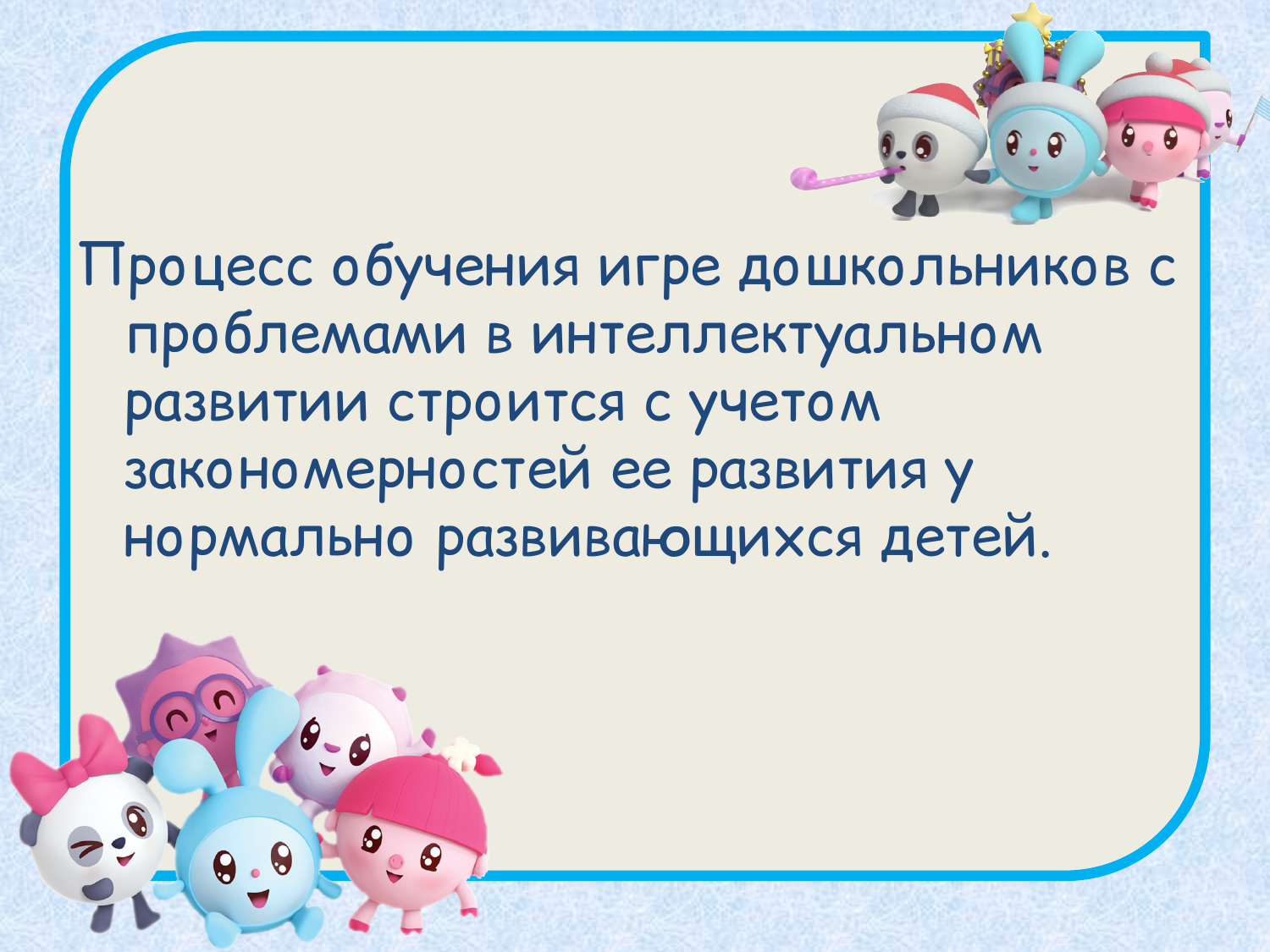

Процесс обучения игре дошкольников с проблемами в интеллектуальном развитии строится с учетом закономерностей ее развития у нормально развивающихся детей.